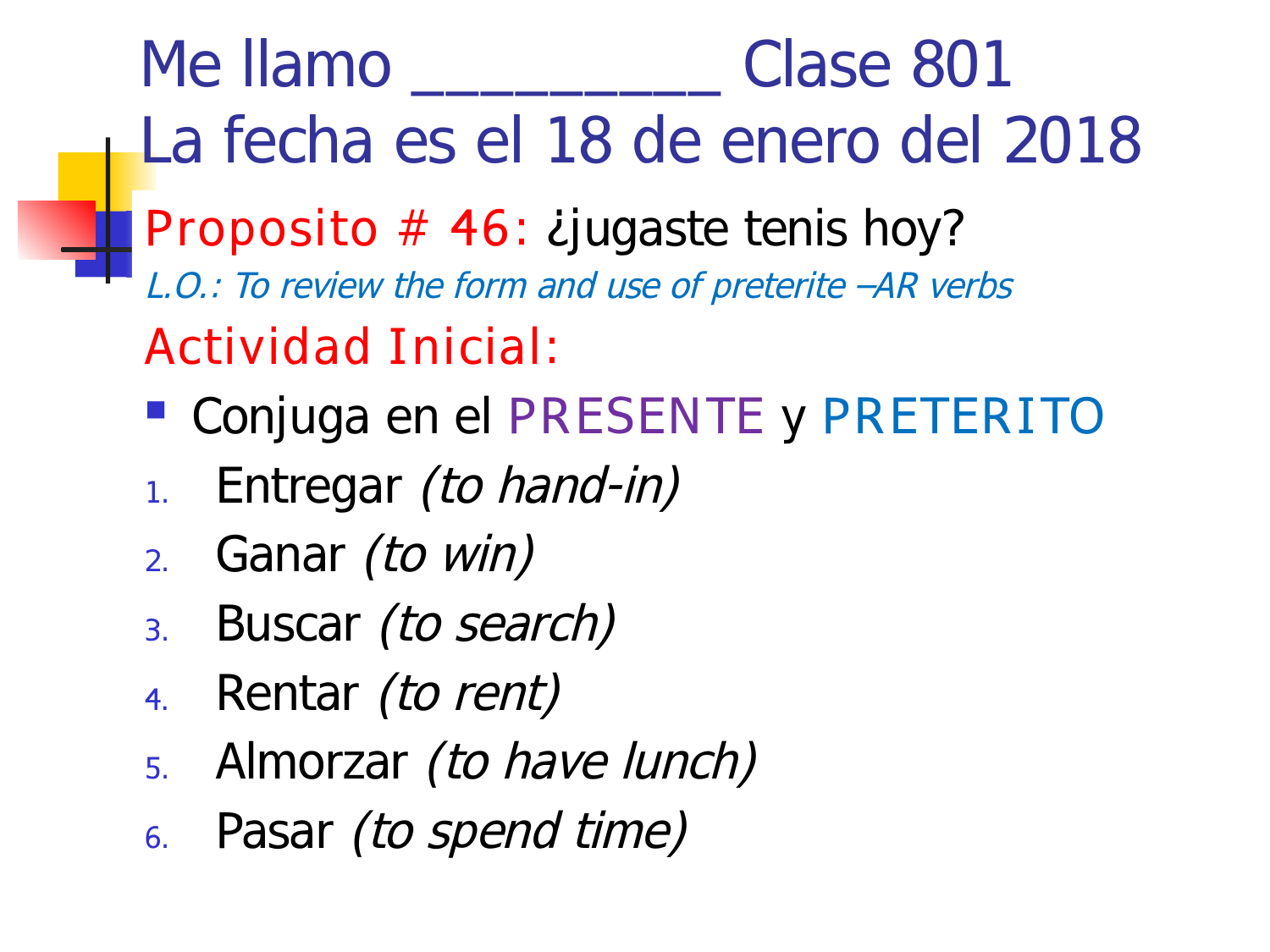

Me llamo _________ Clase 801
La fecha es el 18 de enero del 2018
Proposito # 46: ¿jugaste tenis hoy?
L.O.: To review the form and use of preterite –AR verbs
Actividad Inicial:
Conjuga en el PRESENTE y PRETERITO
Entregar (to hand-in)
Ganar (to win)
Buscar (to search)
Rentar (to rent)
Almorzar (to have lunch)
Pasar (to spend time)